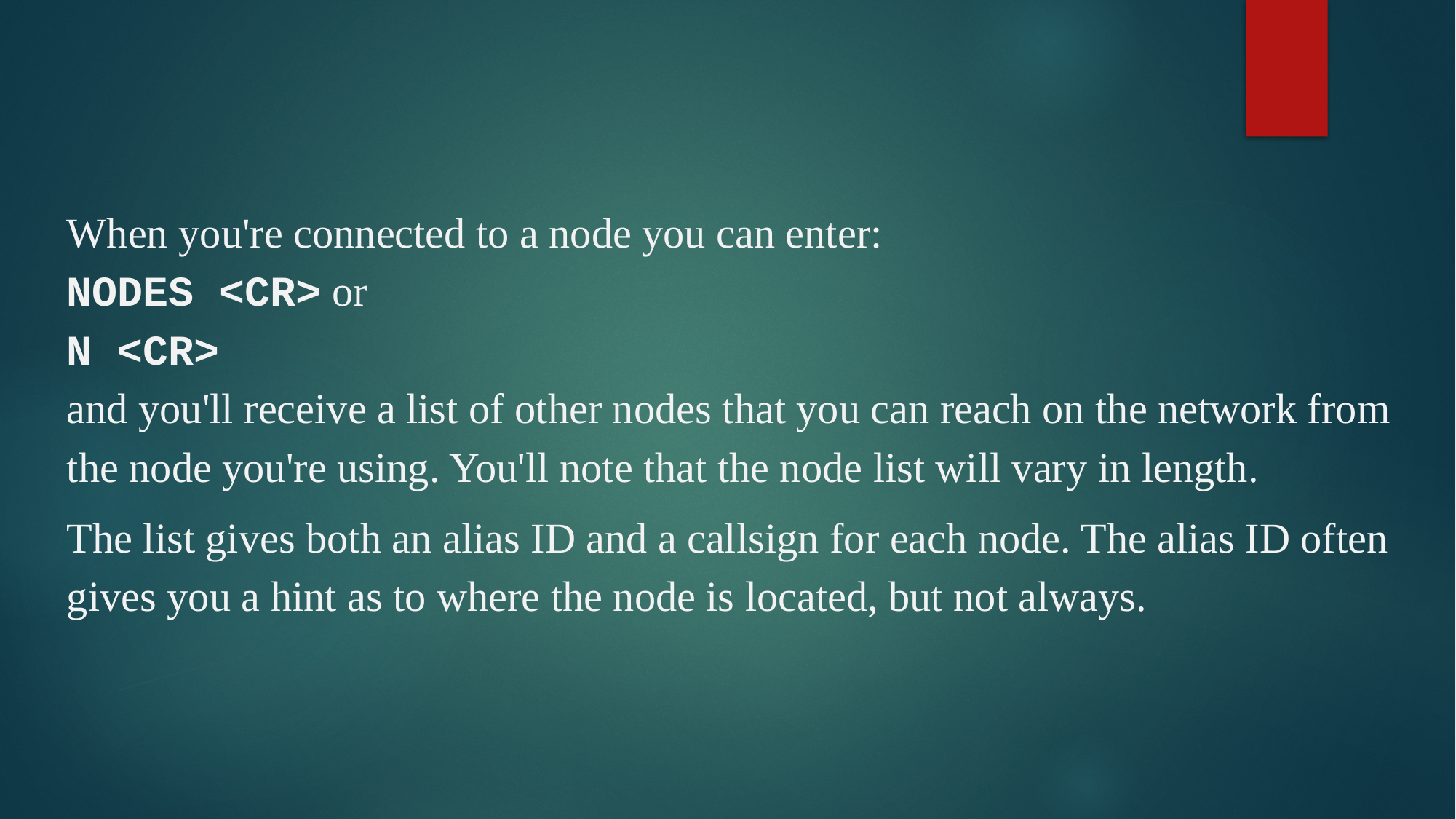

When you're connected to a node you can enter:
NODES <CR> or
N <CR>
and you'll receive a list of other nodes that you can reach on the network from the node you're using. You'll note that the node list will vary in length.
The list gives both an alias ID and a callsign for each node. The alias ID often gives you a hint as to where the node is located, but not always.